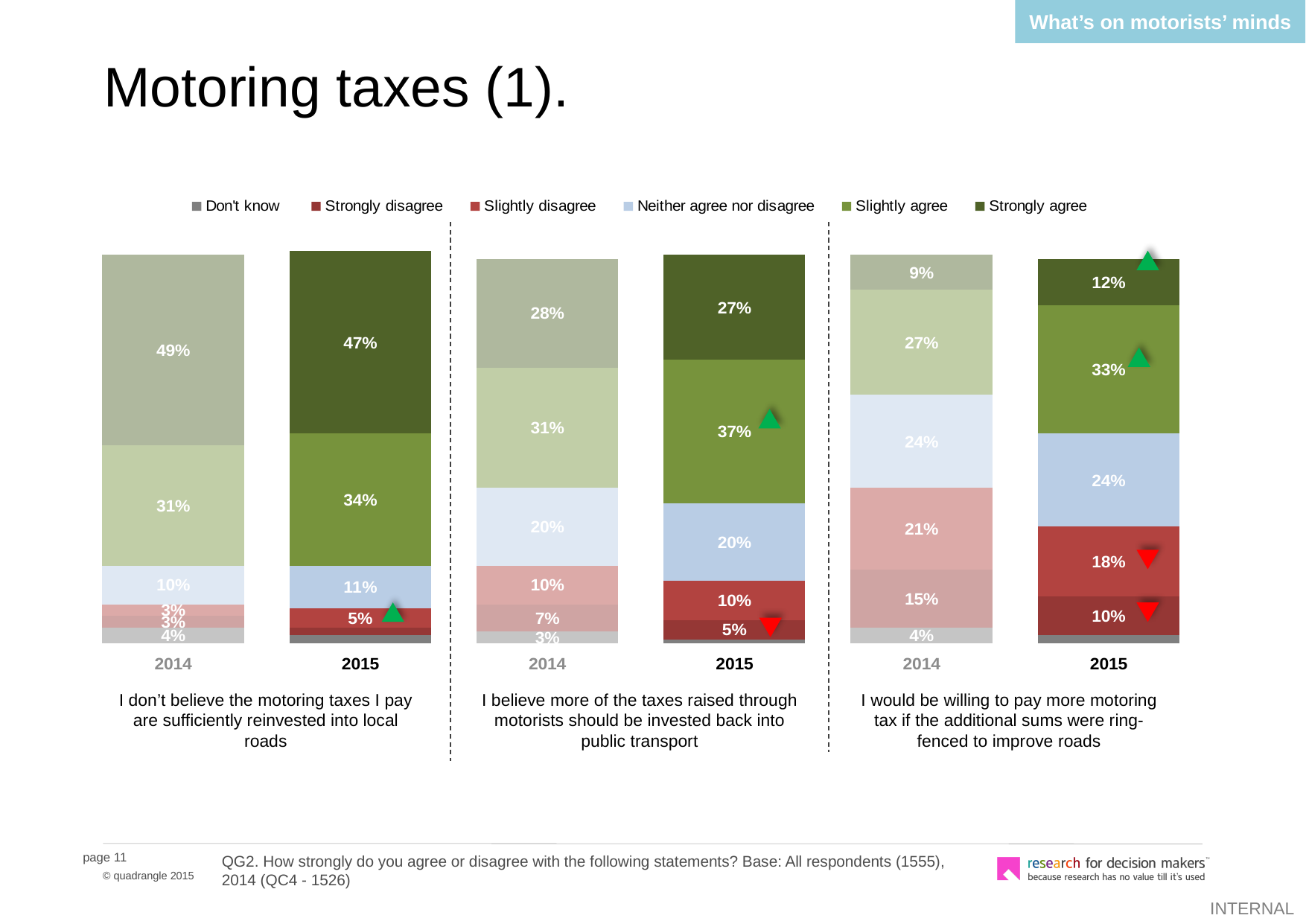

What’s on motorists’ minds
# Motoring taxes (1).

### Chart

| Category | Don't know  | Strongly disagree | Slightly disagree | Neither agree nor disagree | Slightly agree | Strongly agree |
|---|---|---|---|---|---|---|
| 2014 | 0.04000000000000002 | 0.030000000000000002 | 0.030000000000000002 | 0.1 | 0.31000000000000155 | 0.4900000000000003 |
| 2015 | 0.02000000000000001 | 0.02000000000000001 | 0.05 | 0.11 | 0.34 | 0.4700000000000001 |
| 2014 | 0.030000000000000002 | 0.07000000000000002 | 0.1 | 0.2 | 0.31000000000000155 | 0.2800000000000001 |
| 2015 | 0.010000000000000005 | 0.05 | 0.1 | 0.2 | 0.3700000000000004 | 0.27 |
| 2014 | 0.04000000000000002 | 0.15000000000000024 | 0.21000000000000021 | 0.2400000000000002 | 0.27 | 0.09000000000000002 |
| 2015 | 0.02000000000000001 | 0.1 | 0.18000000000000024 | 0.2400000000000002 | 0.330000000000002 | 0.12000000000000002 |

I don’t believe the motoring taxes I pay are sufficiently reinvested into local roads
I believe more of the taxes raised through motorists should be invested back into public transport
I would be willing to pay more motoring tax if the additional sums were ring-fenced to improve roads
QG2. How strongly do you agree or disagree with the following statements? Base: All respondents (1555),  2014 (QC4 - 1526)